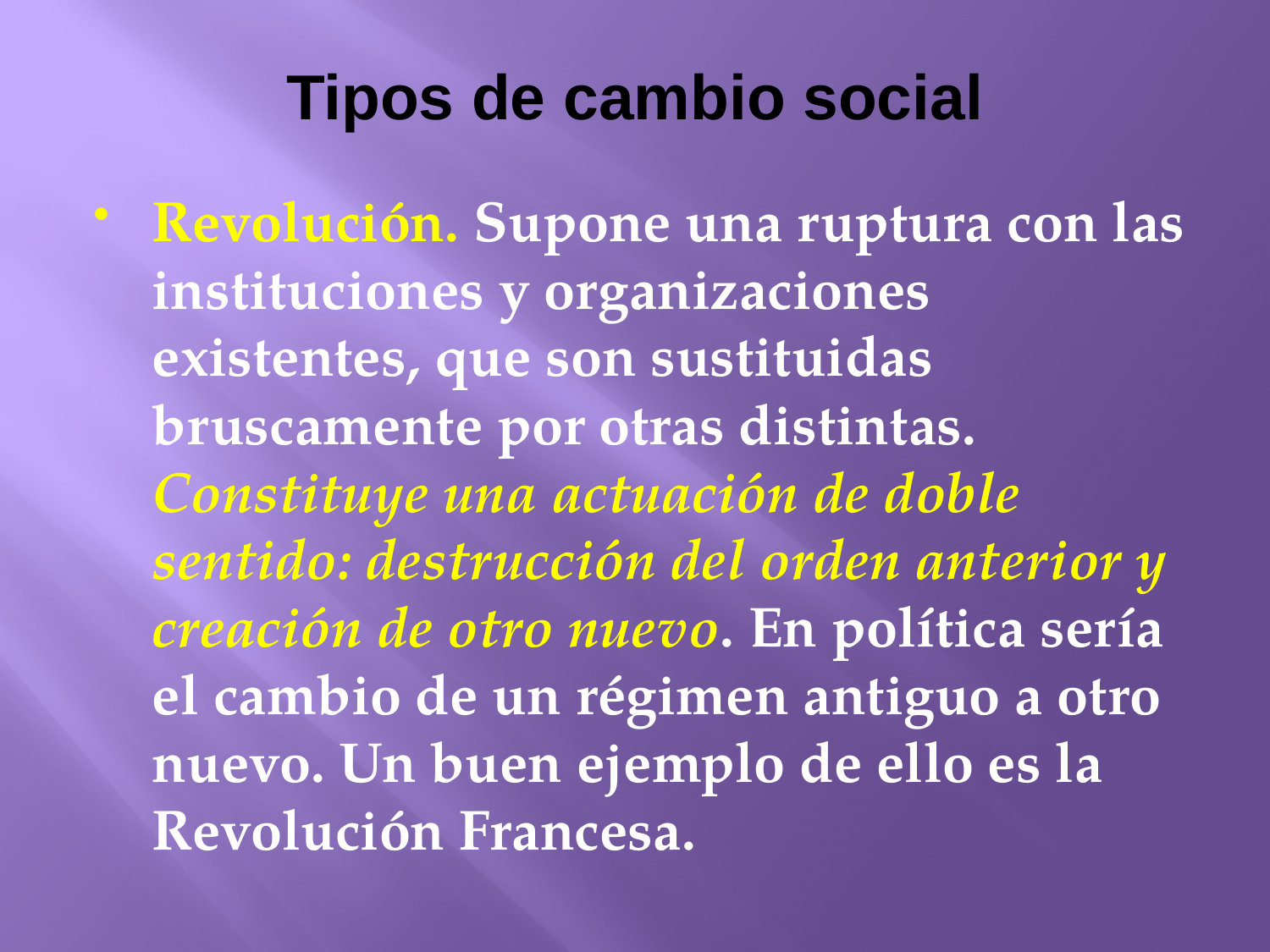

# Tipos de cambio social
Revolución. Supone una ruptura con las instituciones y organizaciones existentes, que son sustituidas bruscamente por otras distintas. Constituye una actuación de doble sentido: destrucción del orden anterior y creación de otro nuevo. En política sería el cambio de un régimen antiguo a otro nuevo. Un buen ejemplo de ello es la Revolución Francesa.